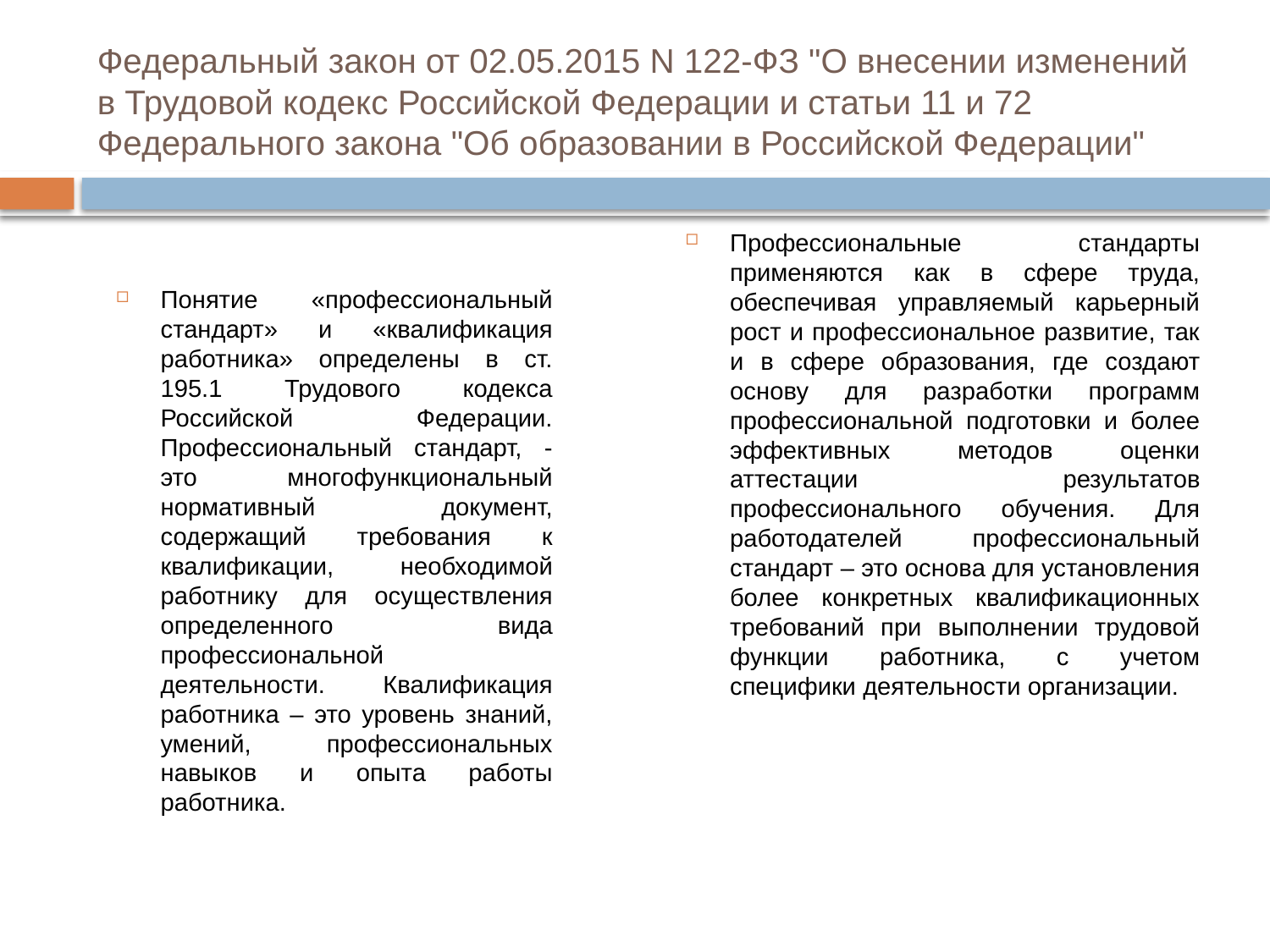

# Федеральный закон от 02.05.2015 N 122-ФЗ "О внесении изменений в Трудовой кодекс Российской Федерации и статьи 11 и 72 Федерального закона "Об образовании в Российской Федерации"
Профессиональные стандарты применяются как в сфере труда, обеспечивая управляемый карьерный рост и профессиональное развитие, так и в сфере образования, где создают основу для разработки программ профессиональной подготовки и более эффективных методов оценки аттестации результатов профессионального обучения. Для работодателей профессиональный стандарт – это основа для установления более конкретных квалификационных требований при выполнении трудовой функции работника, с учетом специфики деятельности организации.
Понятие «профессиональный стандарт» и «квалификация работника» определены в ст. 195.1 Трудового кодекса Российской Федерации. Профессиональный стандарт, - это многофункциональный нормативный документ, содержащий требования к квалификации, необходимой работнику для осуществления определенного вида профессиональной деятельности. Квалификация работника – это уровень знаний, умений, профессиональных навыков и опыта работы работника.